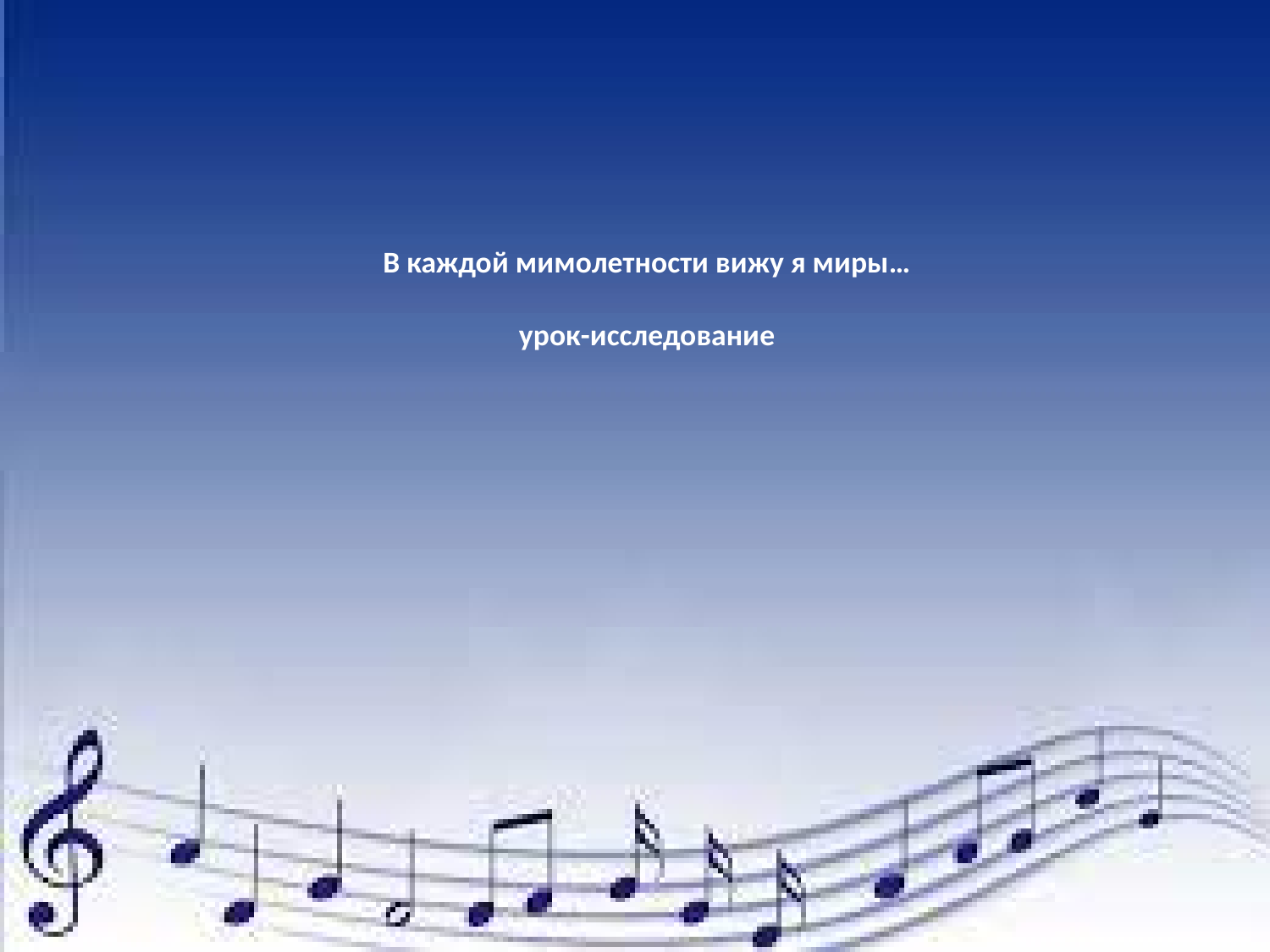

# В каждой мимолетности вижу я миры… урок-исследование